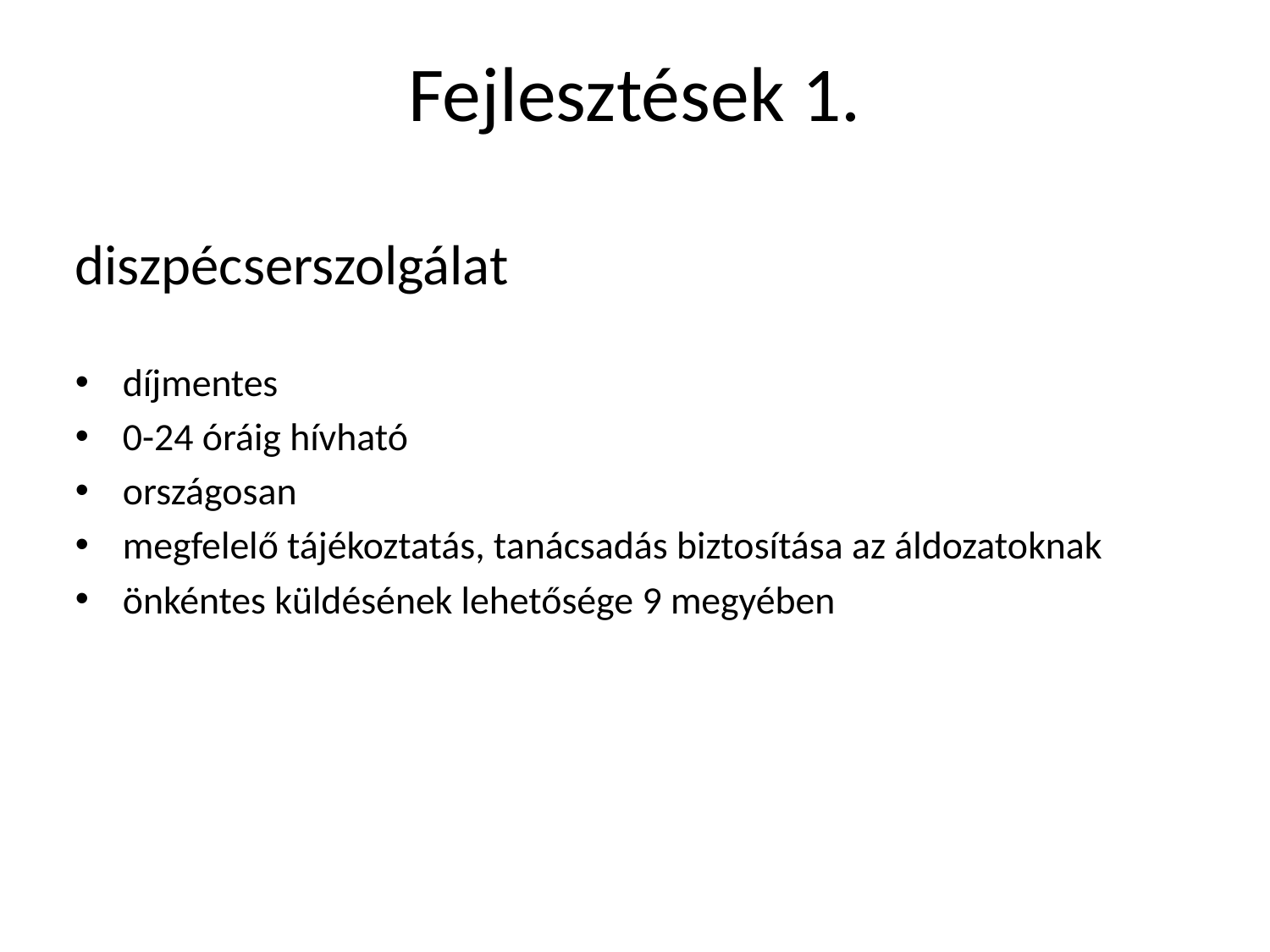

# Fejlesztések 1.
diszpécserszolgálat

díjmentes
0-24 óráig hívható
országosan
megfelelő tájékoztatás, tanácsadás biztosítása az áldozatoknak
önkéntes küldésének lehetősége 9 megyében